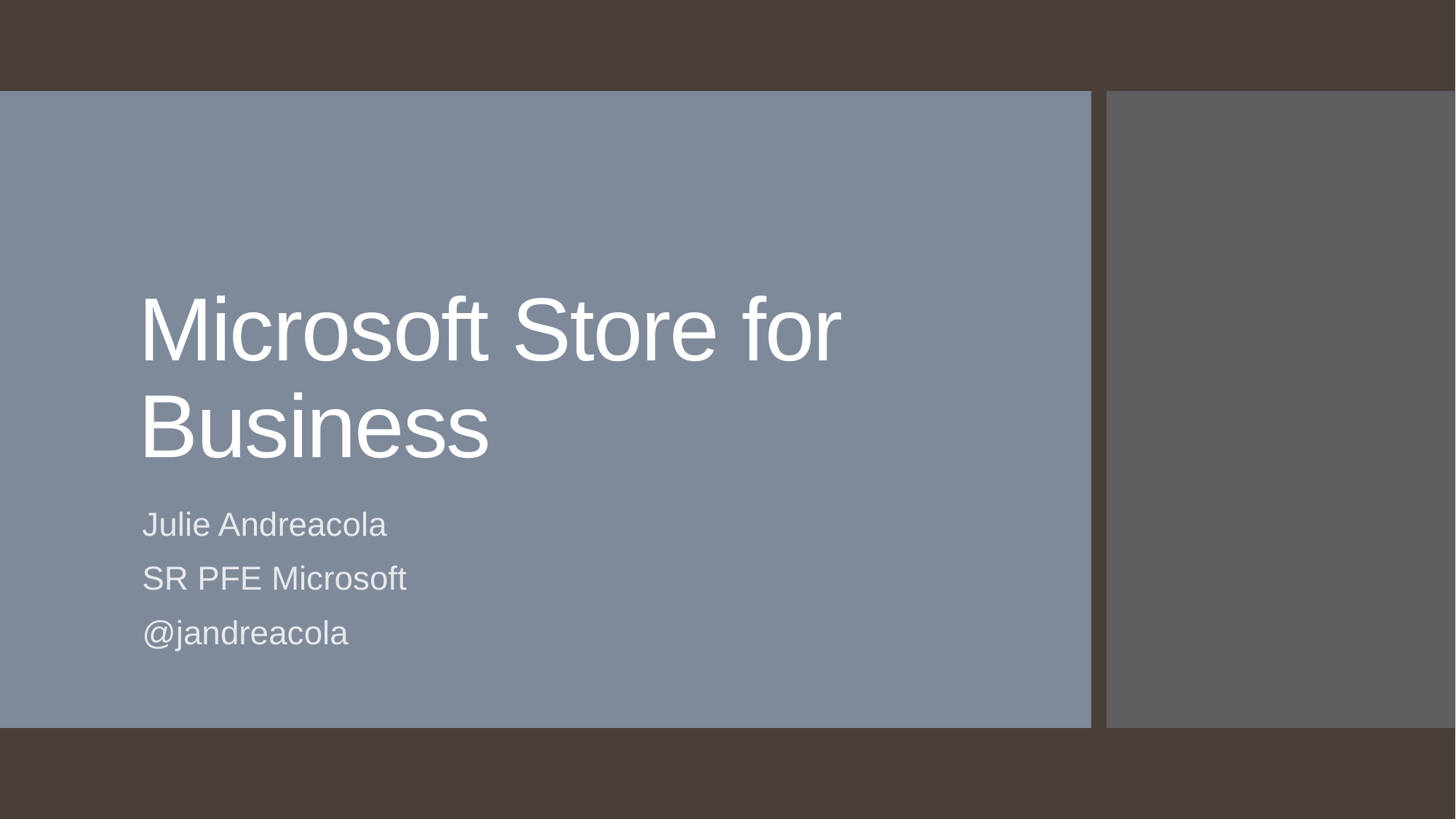

# Microsoft Store for Business
Julie Andreacola
SR PFE Microsoft
@jandreacola